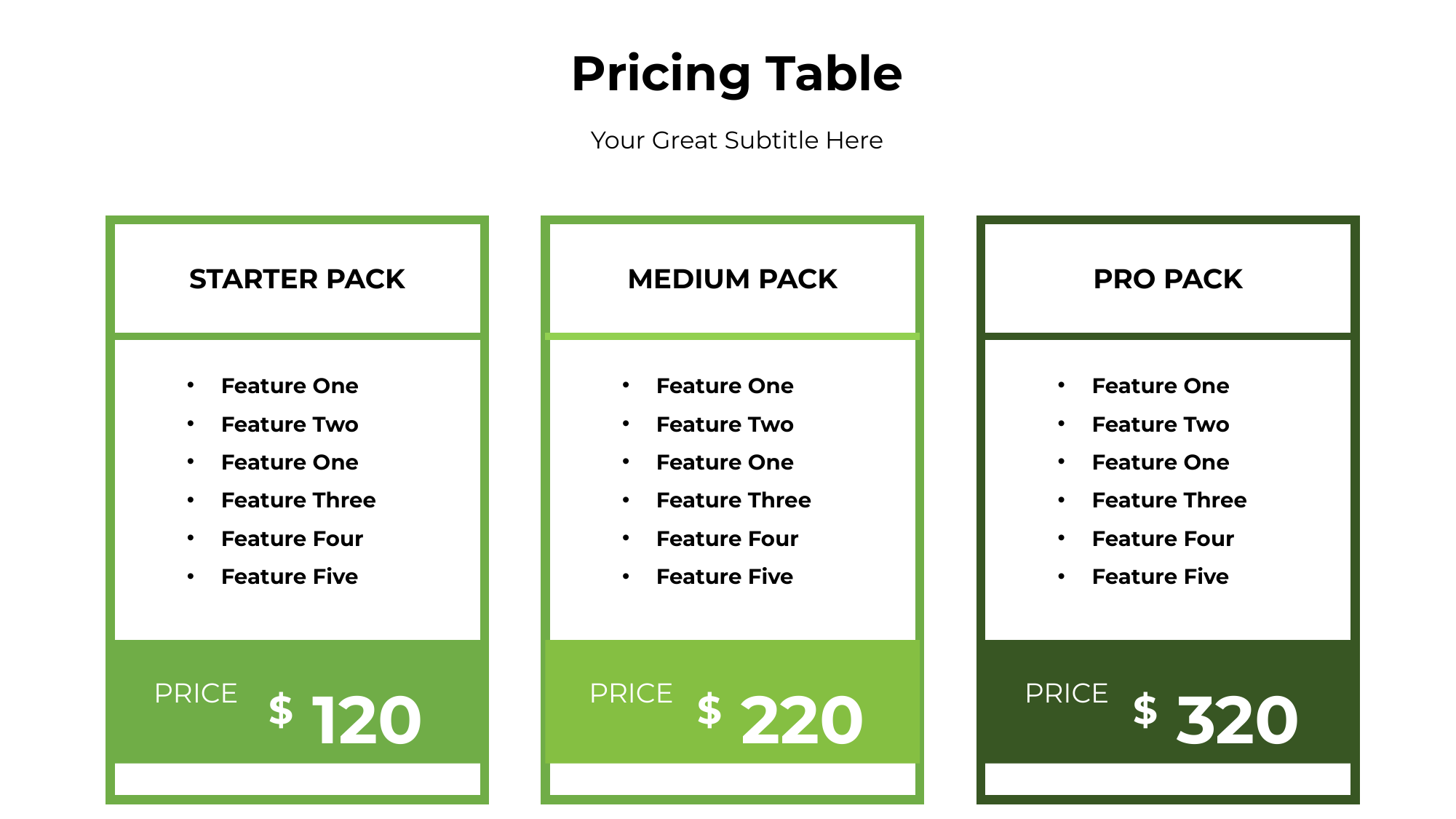

31
Pricing Table
Your Great Subtitle Here

STARTER PACK
MEDIUM PACK
PRO PACK
Feature One
Feature Two
Feature One
Feature Three
Feature Four
Feature Five
Feature One
Feature Two
Feature One
Feature Three
Feature Four
Feature Five
Feature One
Feature Two
Feature One
Feature Three
Feature Four
Feature Five

PRICE
PRICE
PRICE
$ 120
$ 220
$ 320